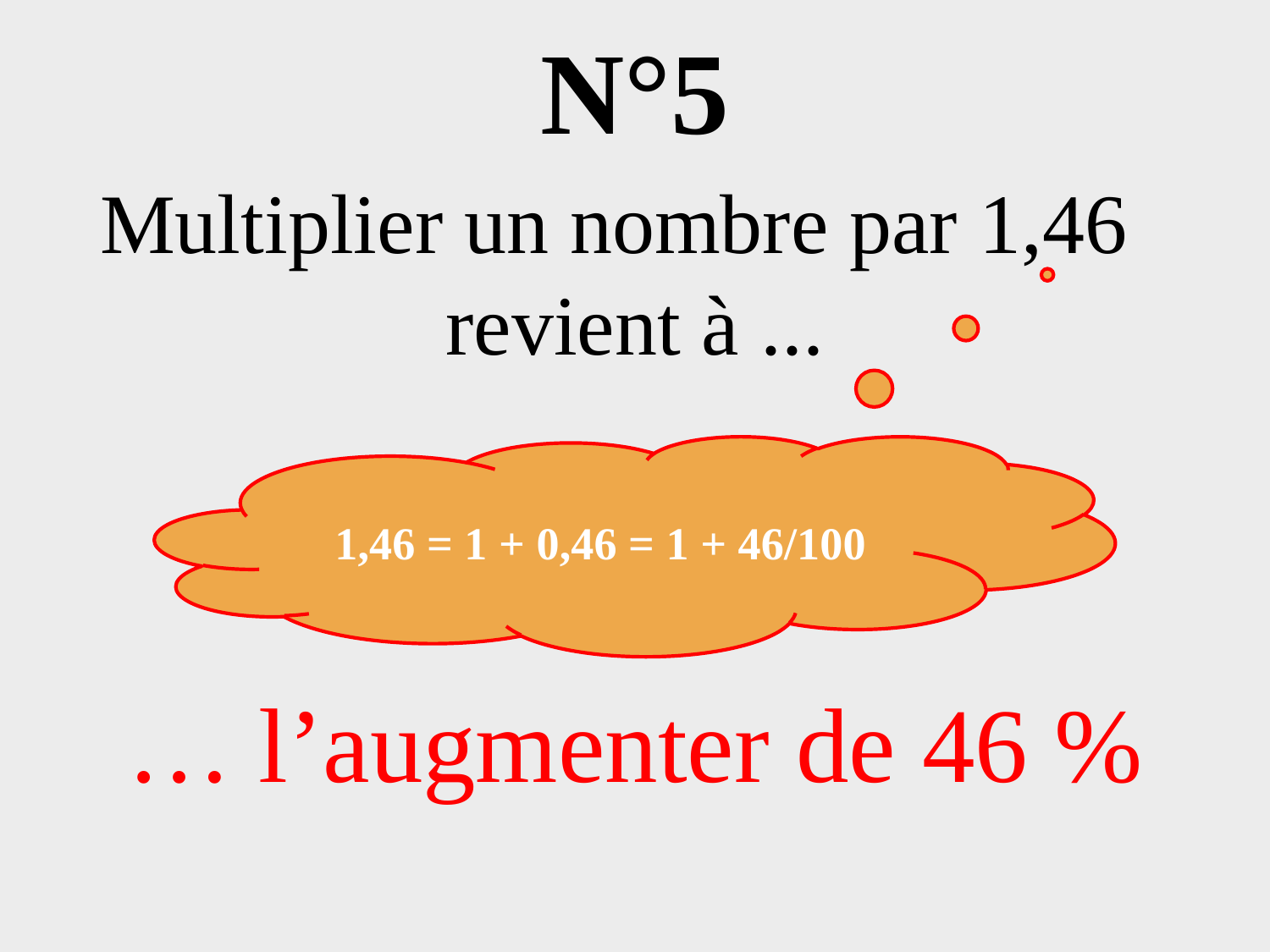

# N°5
Multiplier un nombre par 1,46
revient à ...

… l’augmenter de 46 %

1,46 = 1 + 0,46 = 1 + 46/100